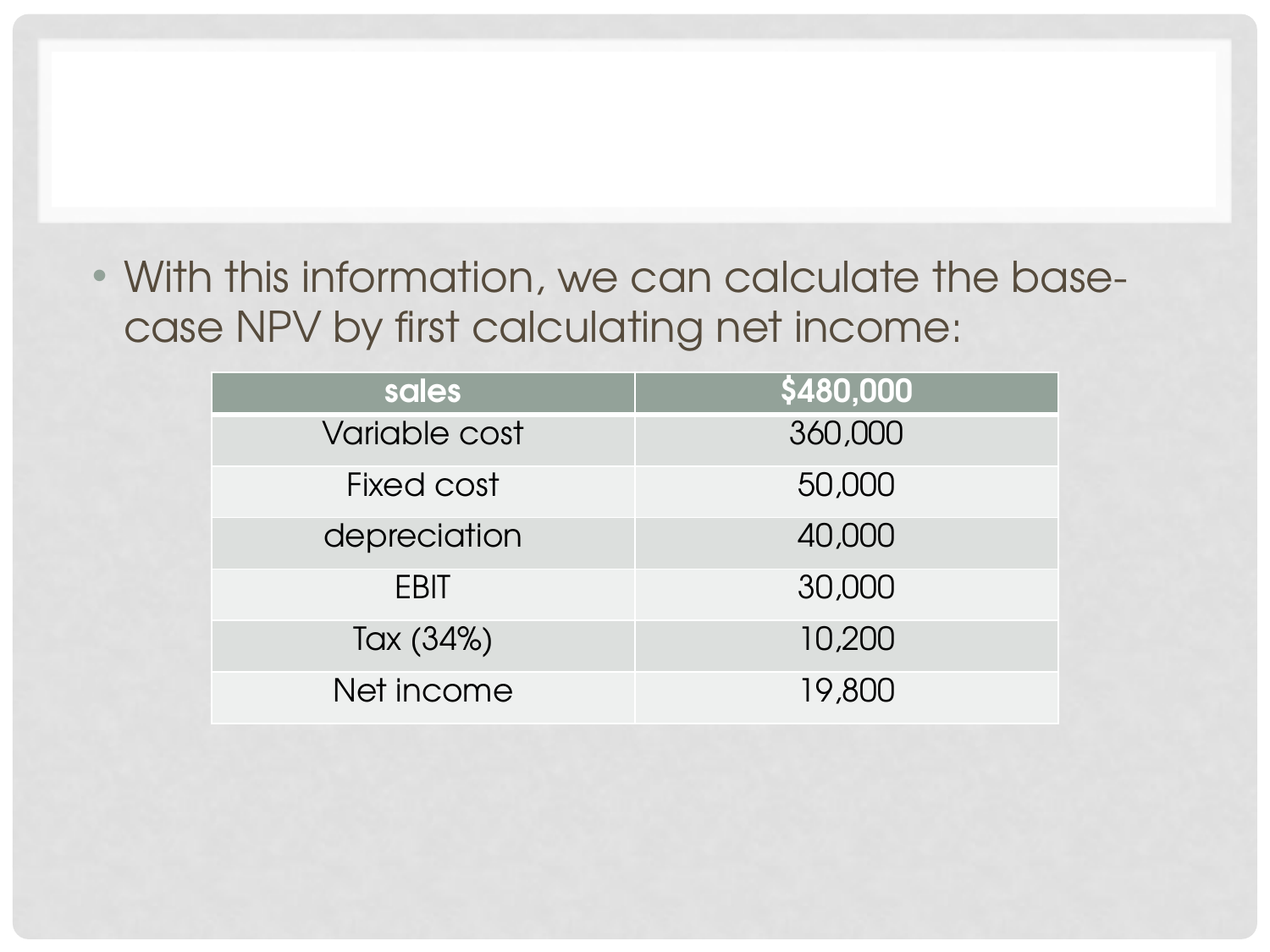

#
With this information, we can calculate the base-case NPV by first calculating net income:

| sales | $480,000 |
| --- | --- |
| Variable cost | 360,000 |
| Fixed cost | 50,000 |
| depreciation | 40,000 |
| EBIT | 30,000 |
| Tax (34%) | 10,200 |
| Net income | 19,800 |